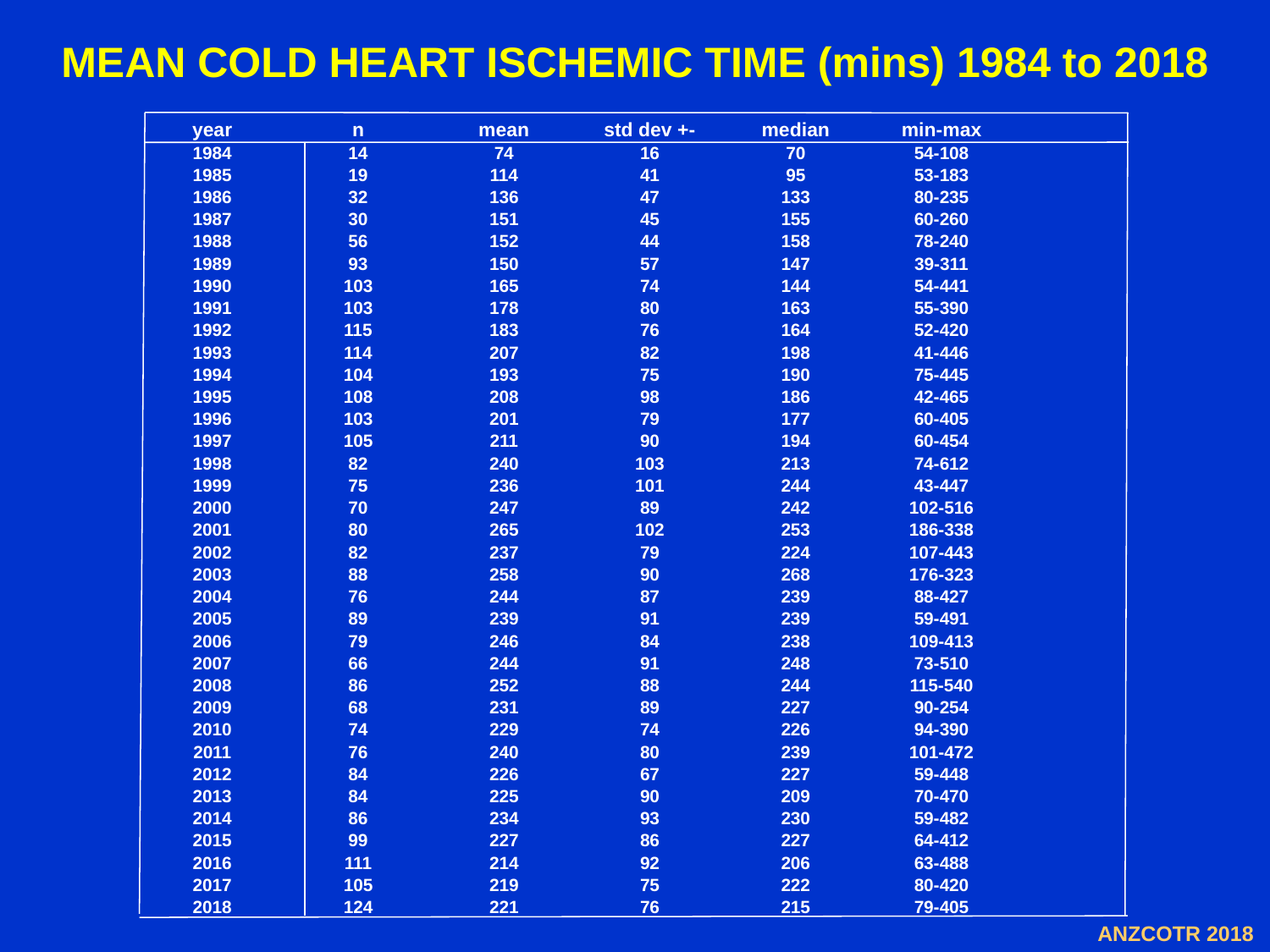

# MEAN COLD HEART ISCHEMIC TIME (mins) 1984 to 2018
| year | n | mean | std dev +- | median | min-max |
| --- | --- | --- | --- | --- | --- |
| 1984 | 14 | 74 | 16 | 70 | 54-108 |
| 1985 | 19 | 114 | 41 | 95 | 53-183 |
| 1986 | 32 | 136 | 47 | 133 | 80-235 |
| 1987 | 30 | 151 | 45 | 155 | 60-260 |
| 1988 | 56 | 152 | 44 | 158 | 78-240 |
| 1989 | 93 | 150 | 57 | 147 | 39-311 |
| 1990 | 103 | 165 | 74 | 144 | 54-441 |
| 1991 | 103 | 178 | 80 | 163 | 55-390 |
| 1992 | 115 | 183 | 76 | 164 | 52-420 |
| 1993 | 114 | 207 | 82 | 198 | 41-446 |
| 1994 | 104 | 193 | 75 | 190 | 75-445 |
| 1995 | 108 | 208 | 98 | 186 | 42-465 |
| 1996 | 103 | 201 | 79 | 177 | 60-405 |
| 1997 | 105 | 211 | 90 | 194 | 60-454 |
| 1998 | 82 | 240 | 103 | 213 | 74-612 |
| 1999 | 75 | 236 | 101 | 244 | 43-447 |
| 2000 | 70 | 247 | 89 | 242 | 102-516 |
| 2001 | 80 | 265 | 102 | 253 | 186-338 |
| 2002 | 82 | 237 | 79 | 224 | 107-443 |
| 2003 | 88 | 258 | 90 | 268 | 176-323 |
| 2004 | 76 | 244 | 87 | 239 | 88-427 |
| 2005 | 89 | 239 | 91 | 239 | 59-491 |
| 2006 | 79 | 246 | 84 | 238 | 109-413 |
| 2007 | 66 | 244 | 91 | 248 | 73-510 |
| 2008 | 86 | 252 | 88 | 244 | 115-540 |
| 2009 | 68 | 231 | 89 | 227 | 90-254 |
| 2010 | 74 | 229 | 74 | 226 | 94-390 |
| 2011 | 76 | 240 | 80 | 239 | 101-472 |
| 2012 | 84 | 226 | 67 | 227 | 59-448 |
| 2013 | 84 | 225 | 90 | 209 | 70-470 |
| 2014 | 86 | 234 | 93 | 230 | 59-482 |
| 2015 | 99 | 227 | 86 | 227 | 64-412 |
| 2016 | 111 | 214 | 92 | 206 | 63-488 |
| 2017 | 105 | 219 | 75 | 222 | 80-420 |
| 2018 | 124 | 221 | 76 | 215 | 79-405 |

ANZCOTR 2018